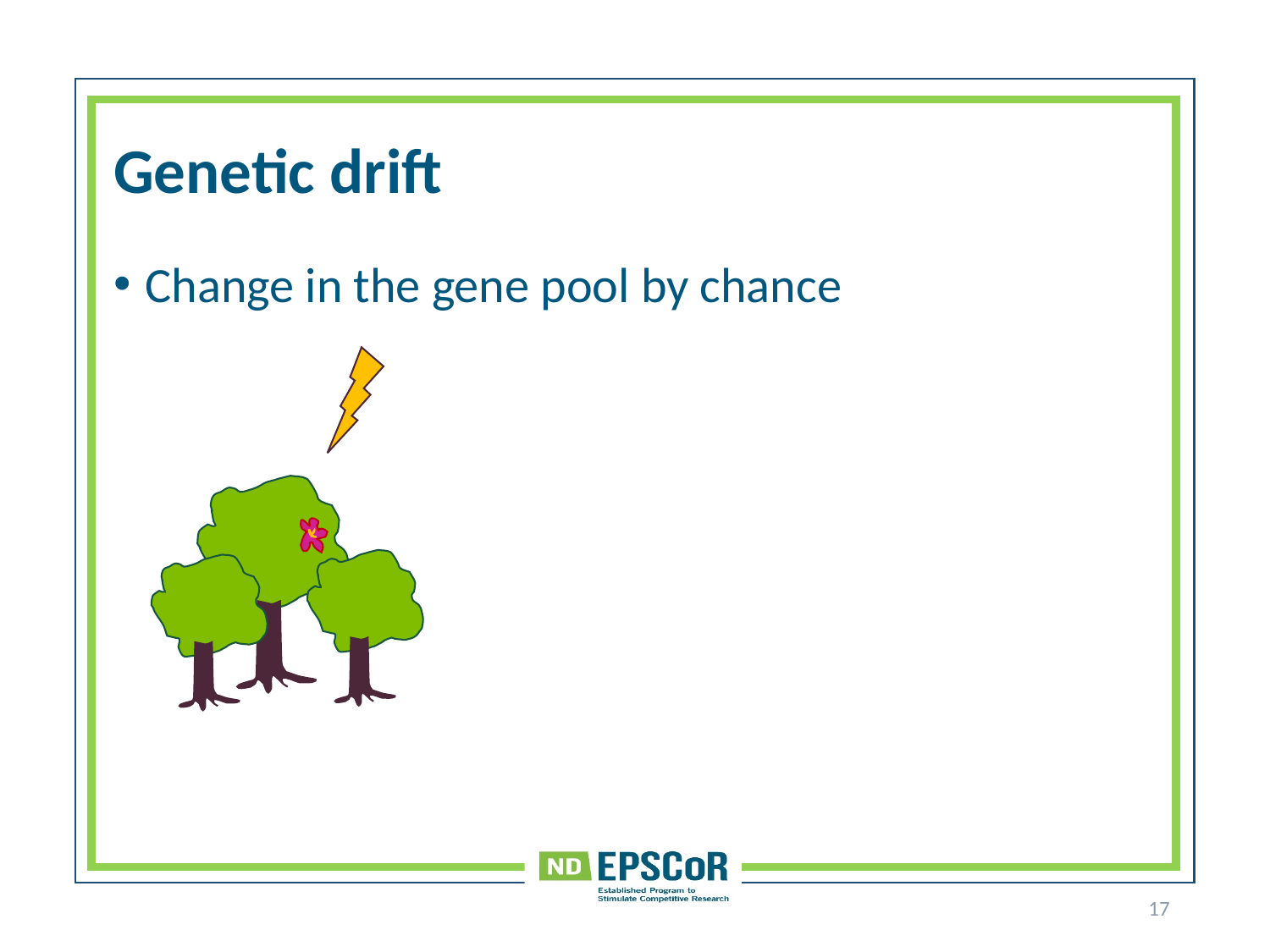

# Genetic drift
Change in the gene pool by chance

17